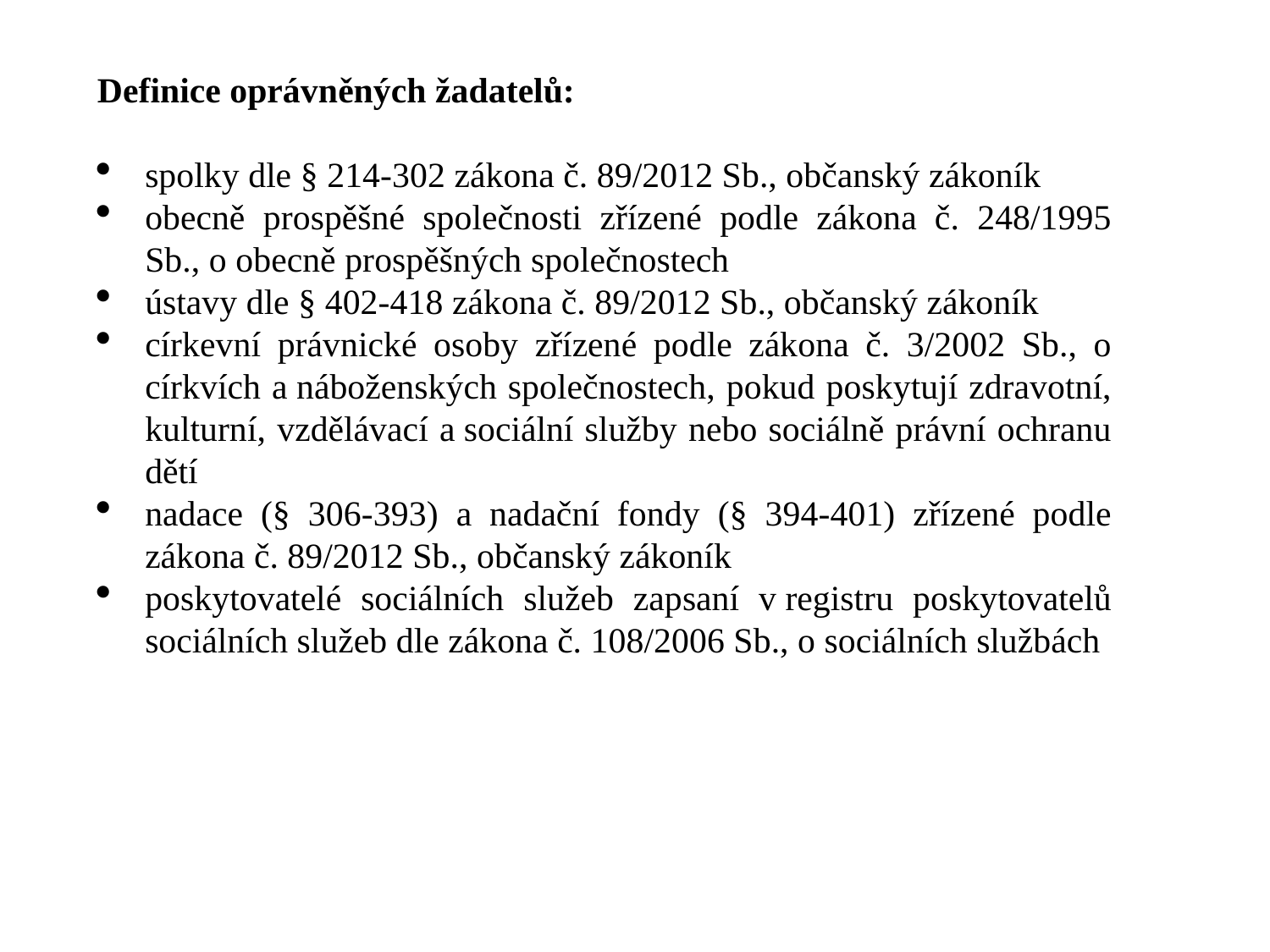

Definice oprávněných žadatelů:

spolky dle § 214-302 zákona č. 89/2012 Sb., občanský zákoník
obecně prospěšné společnosti zřízené podle zákona č. 248/1995 Sb., o obecně prospěšných společnostech
ústavy dle § 402-418 zákona č. 89/2012 Sb., občanský zákoník
církevní právnické osoby zřízené podle zákona č. 3/2002 Sb., o církvích a náboženských společnostech, pokud poskytují zdravotní, kulturní, vzdělávací a sociální služby nebo sociálně právní ochranu dětí
nadace (§ 306-393) a nadační fondy (§ 394-401) zřízené podle zákona č. 89/2012 Sb., občanský zákoník
poskytovatelé sociálních služeb zapsaní v registru poskytovatelů sociálních služeb dle zákona č. 108/2006 Sb., o sociálních službách